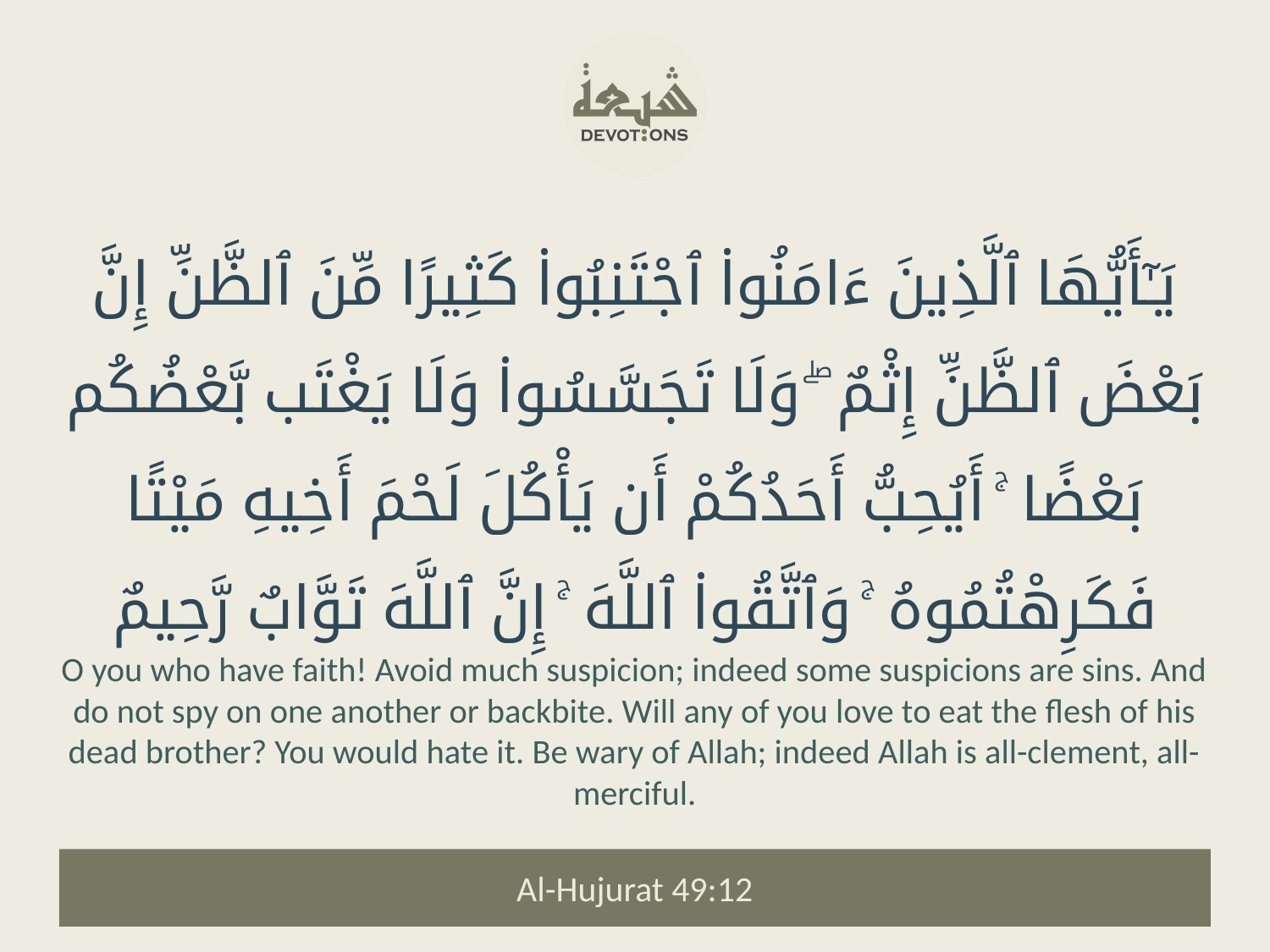

يَـٰٓأَيُّهَا ٱلَّذِينَ ءَامَنُوا۟ ٱجْتَنِبُوا۟ كَثِيرًا مِّنَ ٱلظَّنِّ إِنَّ بَعْضَ ٱلظَّنِّ إِثْمٌ ۖ وَلَا تَجَسَّسُوا۟ وَلَا يَغْتَب بَّعْضُكُم بَعْضًا ۚ أَيُحِبُّ أَحَدُكُمْ أَن يَأْكُلَ لَحْمَ أَخِيهِ مَيْتًا فَكَرِهْتُمُوهُ ۚ وَٱتَّقُوا۟ ٱللَّهَ ۚ إِنَّ ٱللَّهَ تَوَّابٌ رَّحِيمٌ
O you who have faith! Avoid much suspicion; indeed some suspicions are sins. And do not spy on one another or backbite. Will any of you love to eat the flesh of his dead brother? You would hate it. Be wary of Allah; indeed Allah is all-clement, all-merciful.
Al-Hujurat 49:12